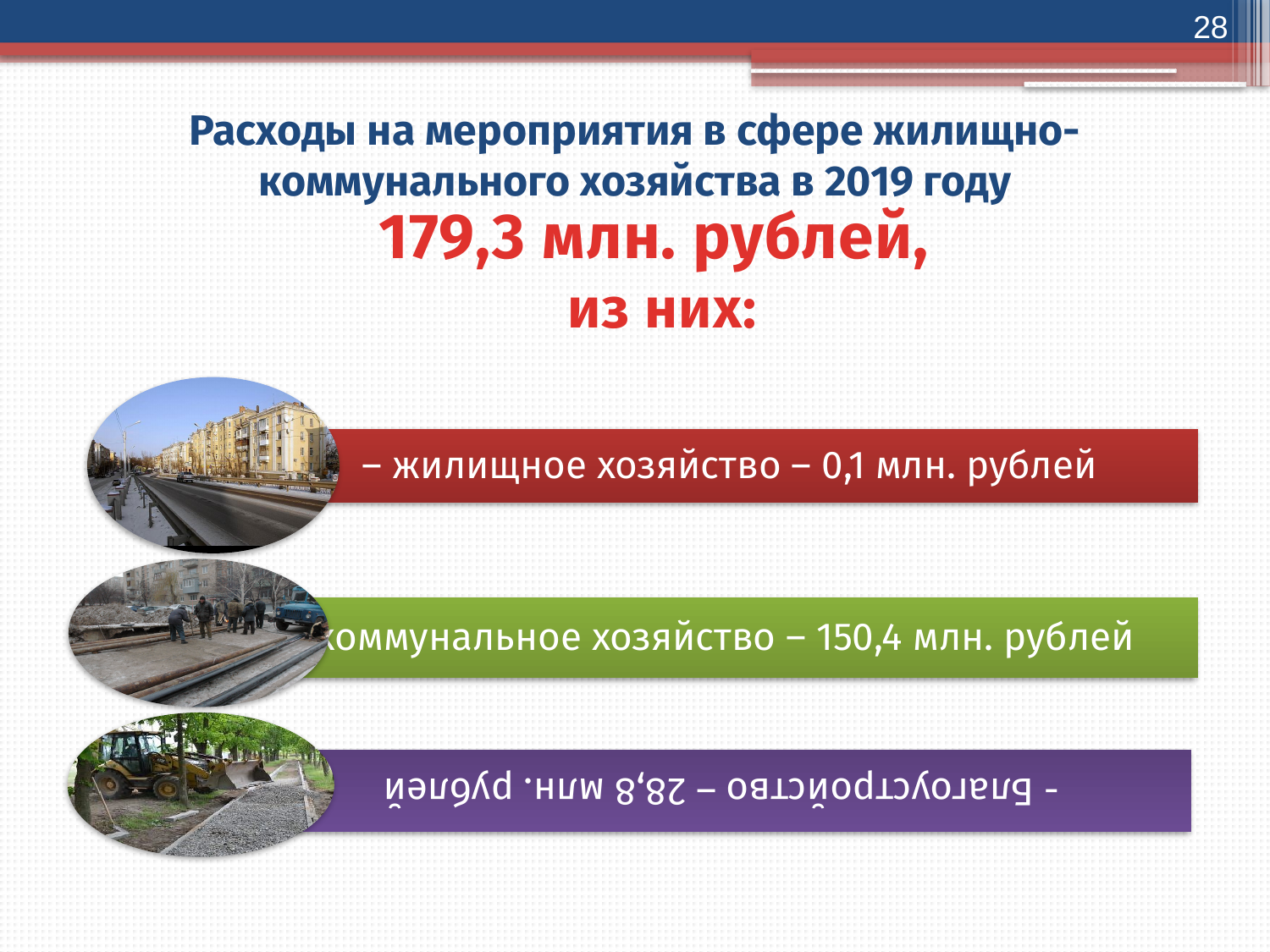

28
# Расходы на мероприятия в сфере жилищно-коммунального хозяйства в 2019 году
179,3 млн. рублей,
из них:
– жилищное хозяйство – 0,1 млн. рублей
– коммунальное хозяйство – 150,4 млн. рублей
- Благоустройство – 28,8 млн. рублей